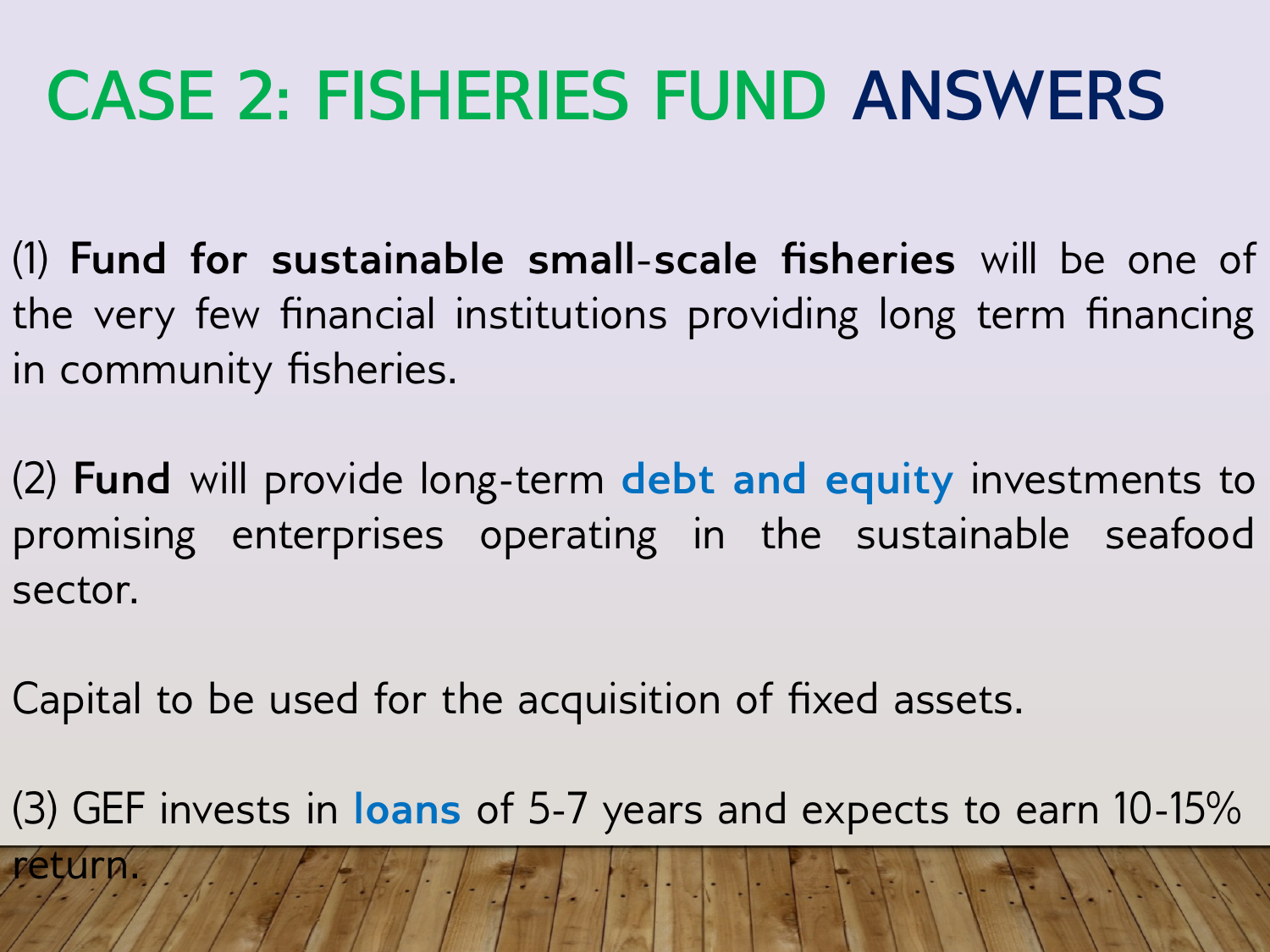

Case 2: Fisheries Fund ANSWERS
(1) Fund for sustainable small-scale fisheries will be one of the very few financial institutions providing long term financing in community fisheries.

(2) Fund will provide long-term debt and equity investments to promising enterprises operating in the sustainable seafood sector.

Capital to be used for the acquisition of fixed assets.

(3) GEF invests in loans of 5-7 years and expects to earn 10-15% return.